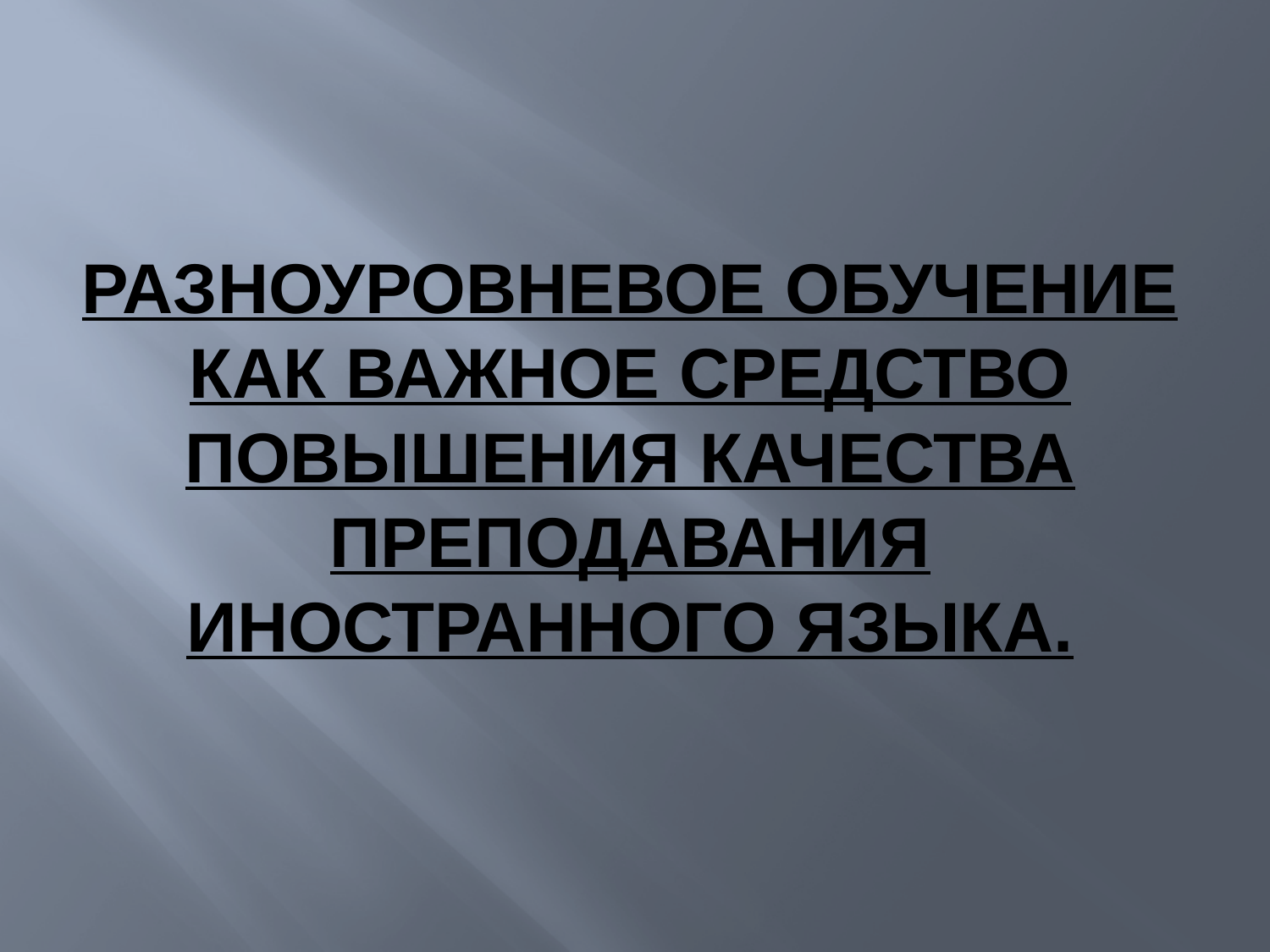

# Разноуровневое обучение как важное средство повышения качества преподавания иностранного языка.